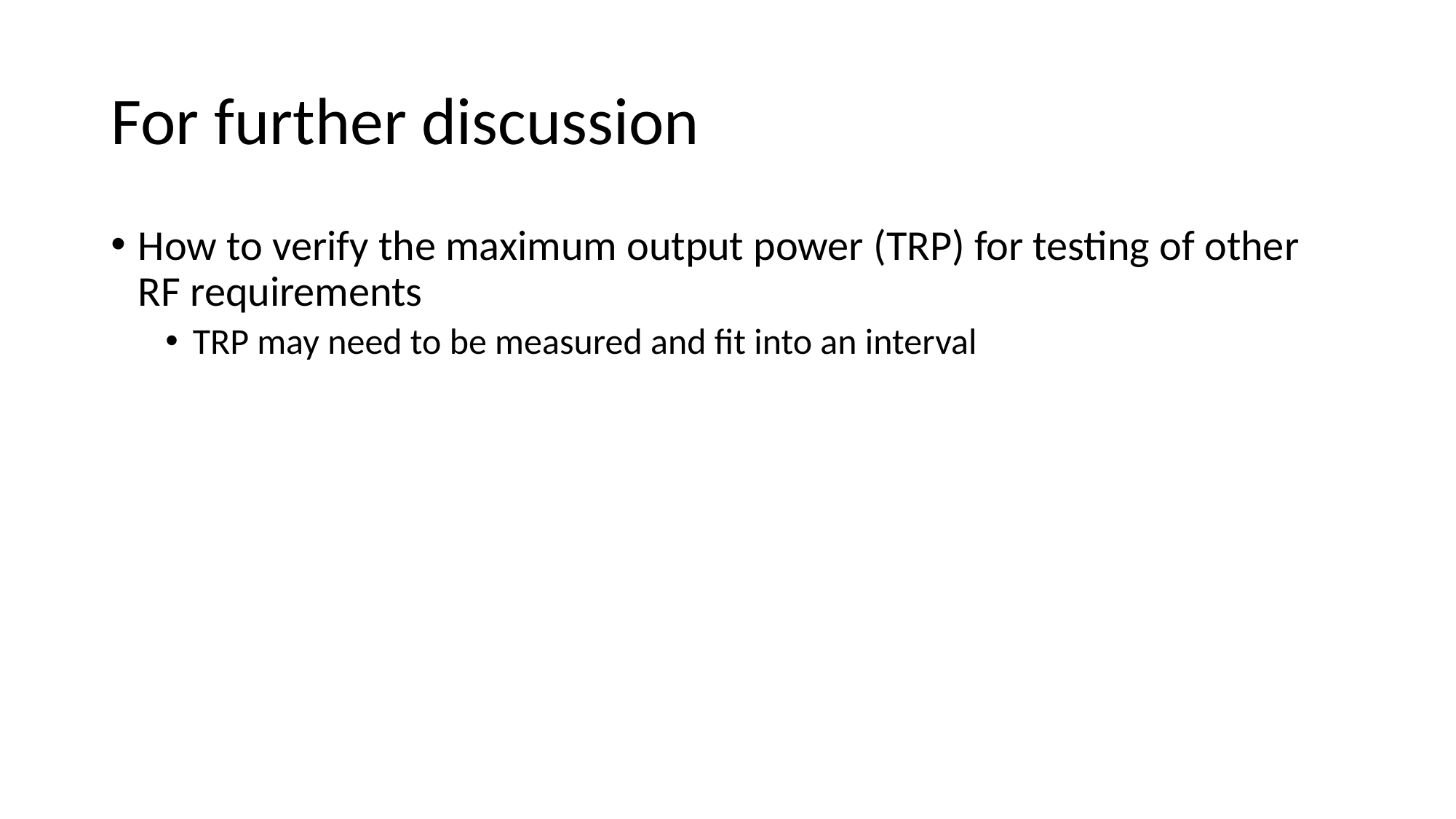

# For further discussion
How to verify the maximum output power (TRP) for testing of other RF requirements
TRP may need to be measured and fit into an interval